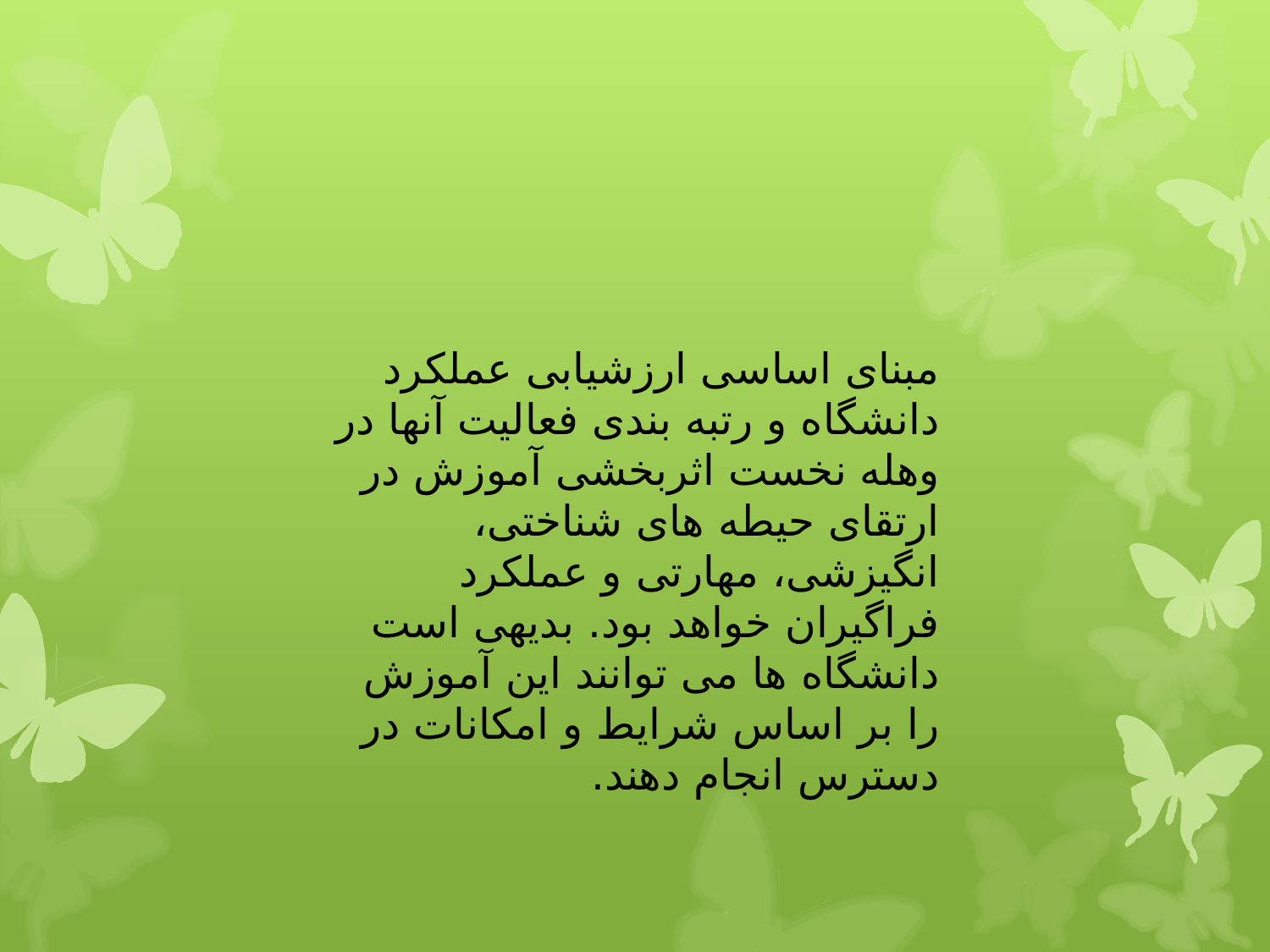

#

مبنای اساسی ارزشیابی عملکرد دانشگاه و رتبه بندی فعالیت آنها در وهله نخست اثربخشی آموزش در ارتقای حیطه های شناختی، انگیزشی، مهارتی و عملکرد فراگیران خواهد بود. بدیهی است دانشگاه ها می توانند این آموزش را بر اساس شرایط و امکانات در دسترس انجام دهند.